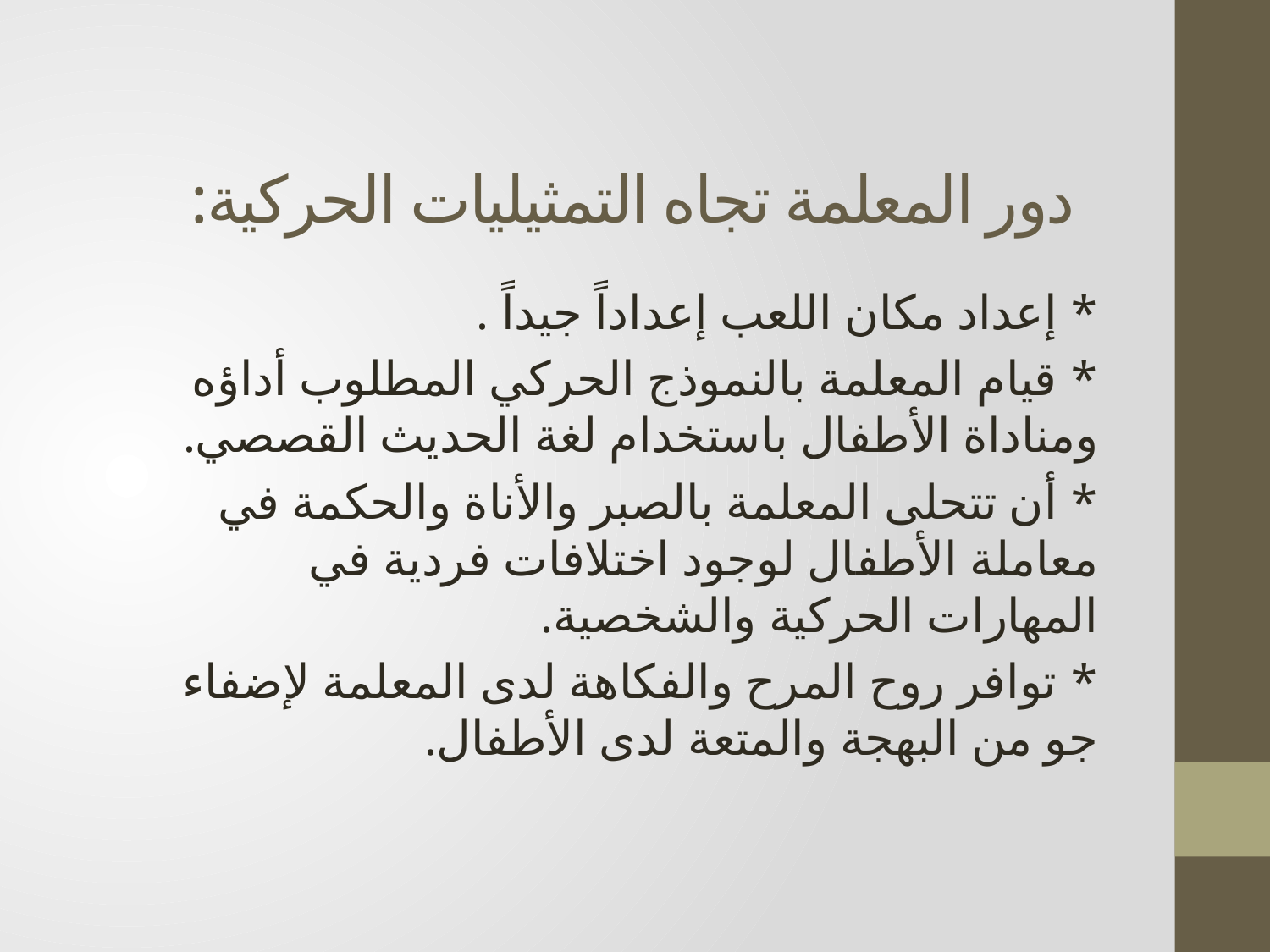

# دور المعلمة تجاه التمثيليات الحركية:
* إعداد مكان اللعب إعداداً جيداً .
* قيام المعلمة بالنموذج الحركي المطلوب أداؤه ومناداة الأطفال باستخدام لغة الحديث القصصي.
* أن تتحلى المعلمة بالصبر والأناة والحكمة في معاملة الأطفال لوجود اختلافات فردية في المهارات الحركية والشخصية.
* توافر روح المرح والفكاهة لدى المعلمة لإضفاء جو من البهجة والمتعة لدى الأطفال.